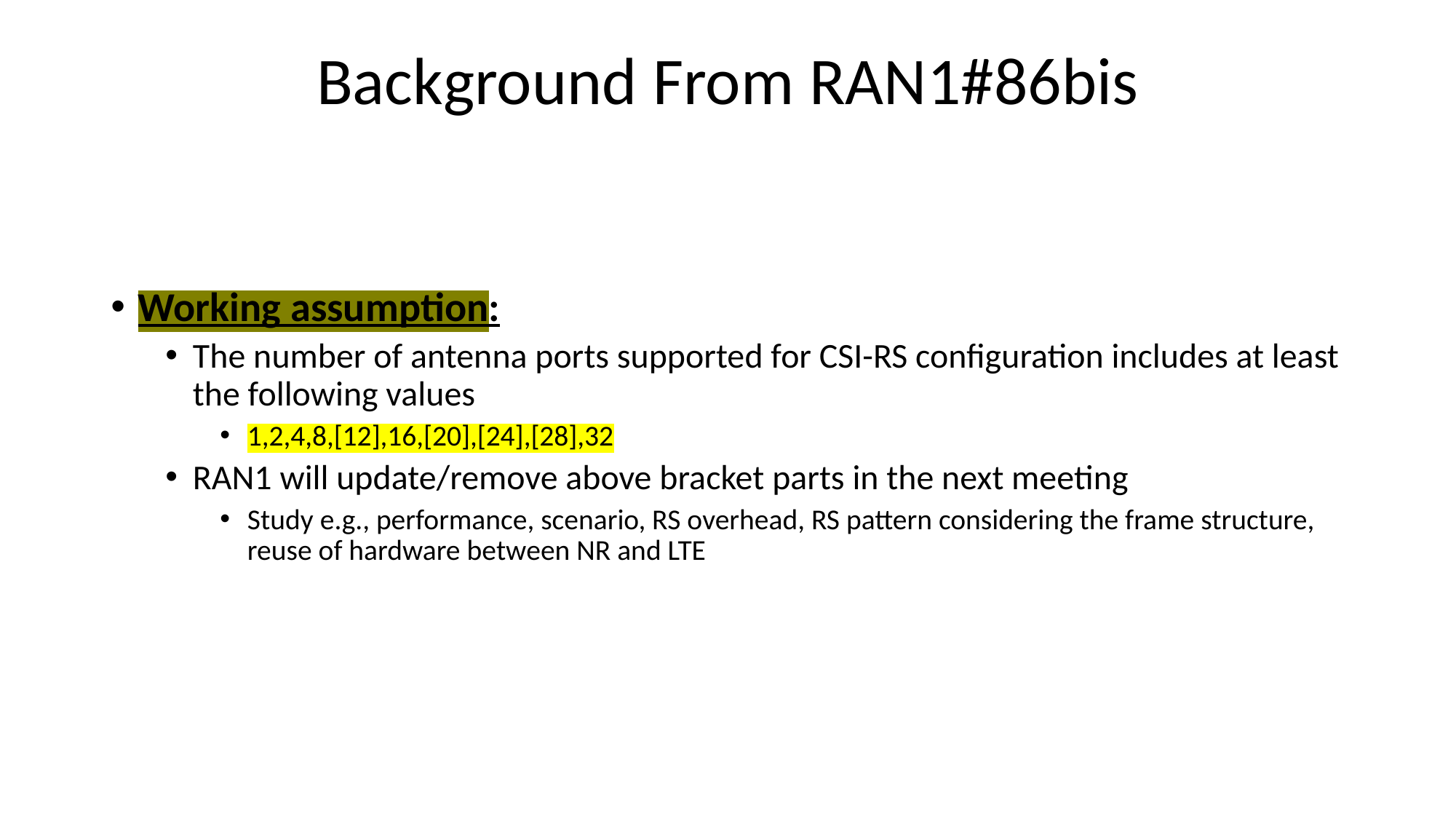

# Background From RAN1#86bis

Working assumption:
The number of antenna ports supported for CSI-RS configuration includes at least the following values
1,2,4,8,[12],16,[20],[24],[28],32
RAN1 will update/remove above bracket parts in the next meeting
Study e.g., performance, scenario, RS overhead, RS pattern considering the frame structure, reuse of hardware between NR and LTE